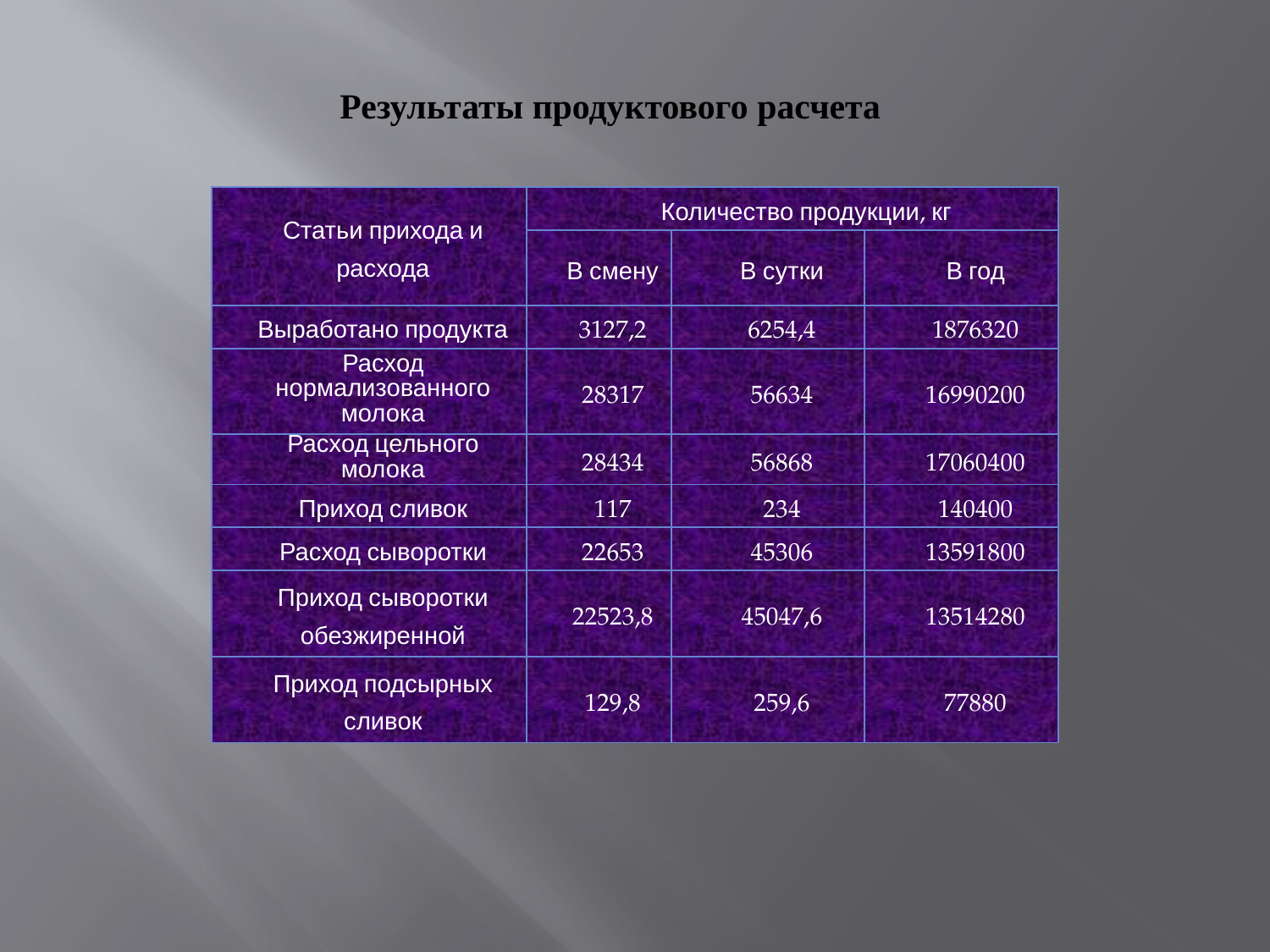

Результаты продуктового расчета
| Статьи прихода и расхода | Количество продукции, кг |  |  |
| --- | --- | --- | --- |
|  | В смену | В сутки | В год |
| Выработано продукта | 3127,2 | 6254,4 | 1876320 |
| Расход нормализованного молока | 28317 | 56634 | 16990200 |
| Расход цельного молока | 28434 | 56868 | 17060400 |
| Приход сливок | 117 | 234 | 140400 |
| Расход сыворотки | 22653 | 45306 | 13591800 |
| Приход сыворотки обезжиренной | 22523,8 | 45047,6 | 13514280 |
| Приход подсырных сливок | 129,8 | 259,6 | 77880 |